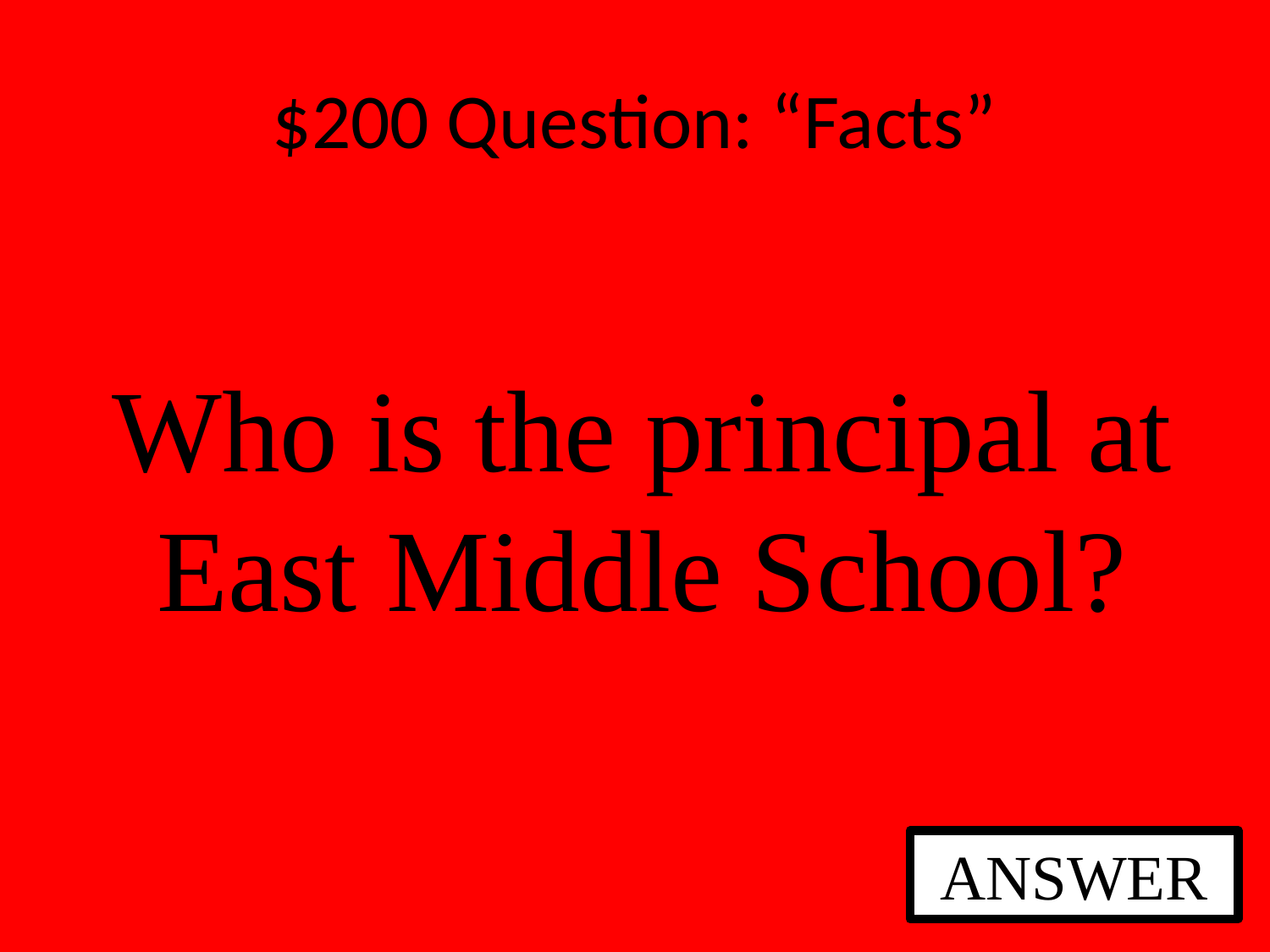

# $200 Question: “Facts”
Who is the principal at East Middle School?
ANSWER